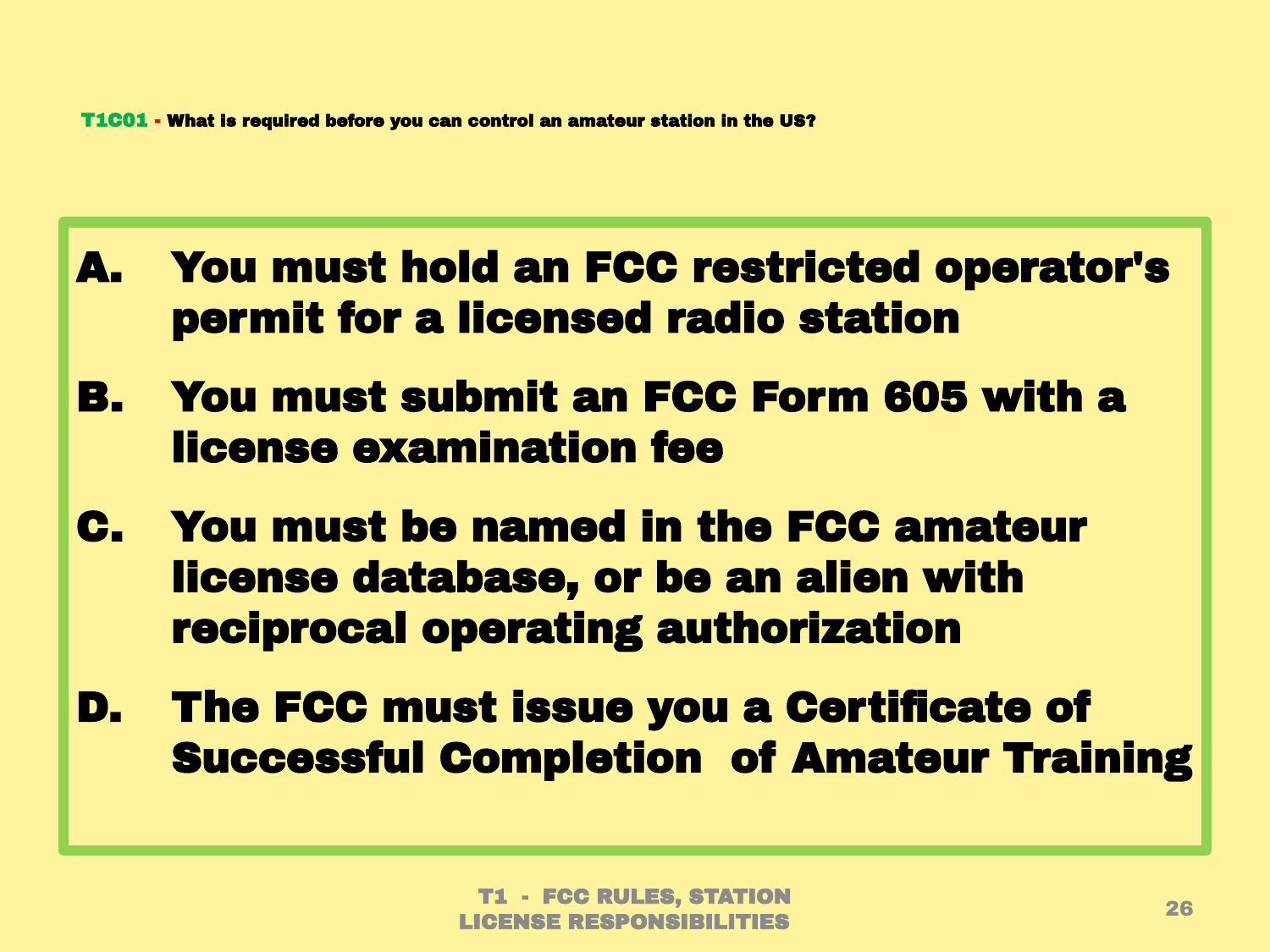

# T1C01 - What is required before you can control an amateur station in the US?

You must hold an FCC restricted operator's permit for a licensed radio station

You must submit an FCC Form 605 with a license examination fee

You must be named in the FCC amateur license database, or be an alien with reciprocal operating authorization

The FCC must issue you a Certificate of Successful Completion  of Amateur Training

T1  -  FCC RULES, STATION LICENSE RESPONSIBILITIES
26